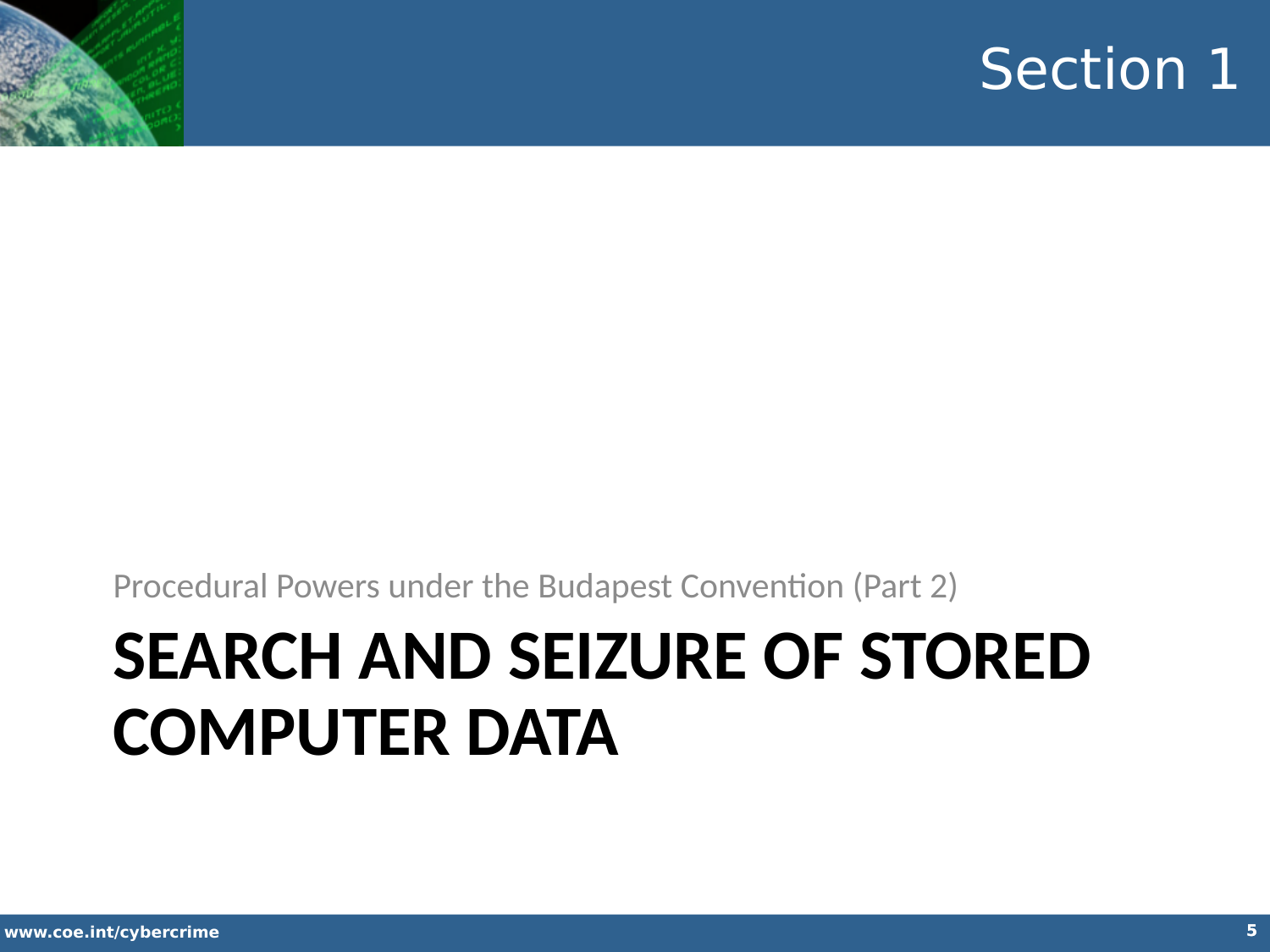

Section 1
Procedural Powers under the Budapest Convention (Part 2)
# SEARCH AND SEIZURE of stored computer data
5